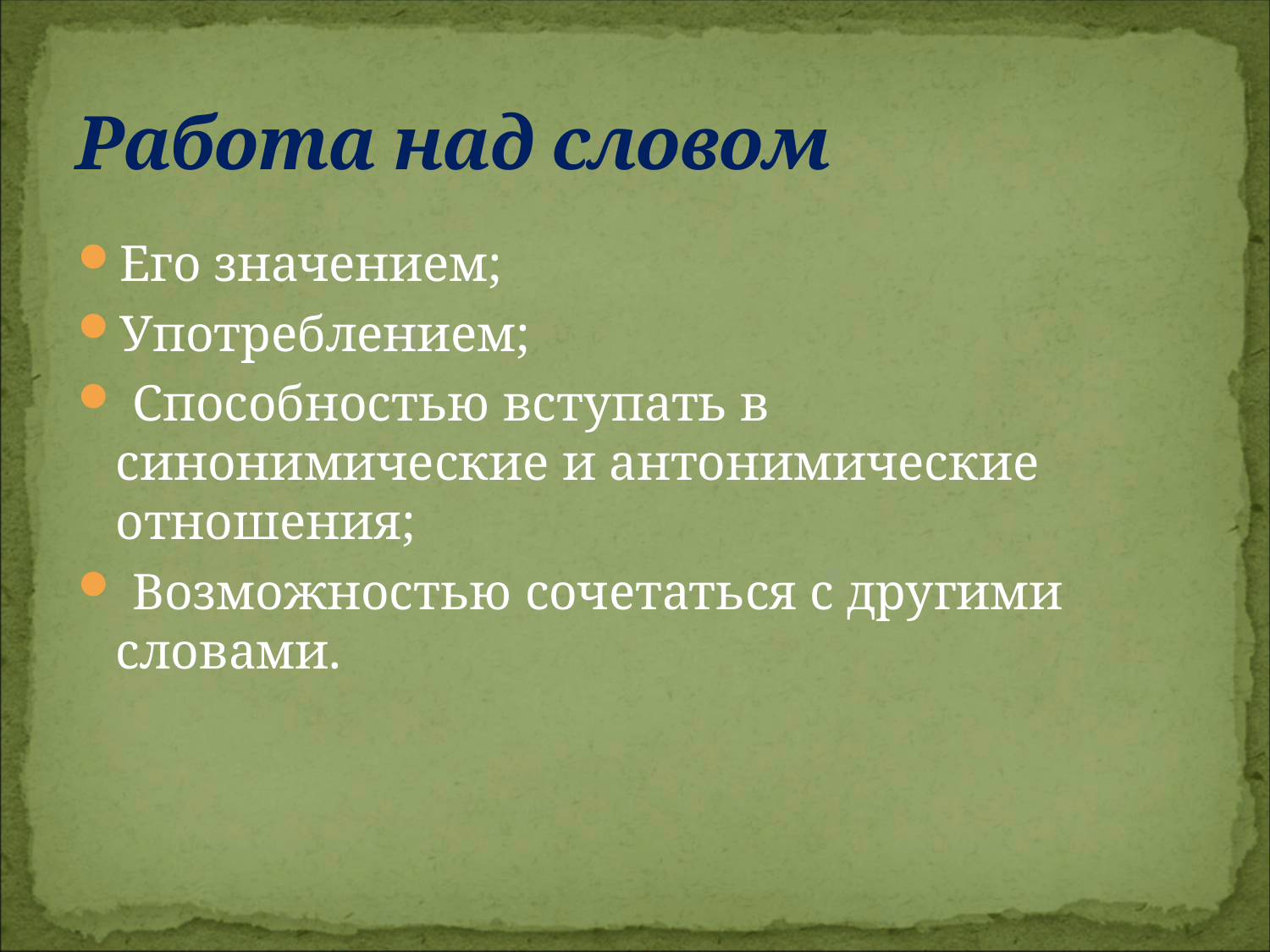

# Работа над словом
Его значением;
Употреблением;
 Способностью вступать в синонимические и антонимические отношения;
 Возможностью сочетаться с другими словами.